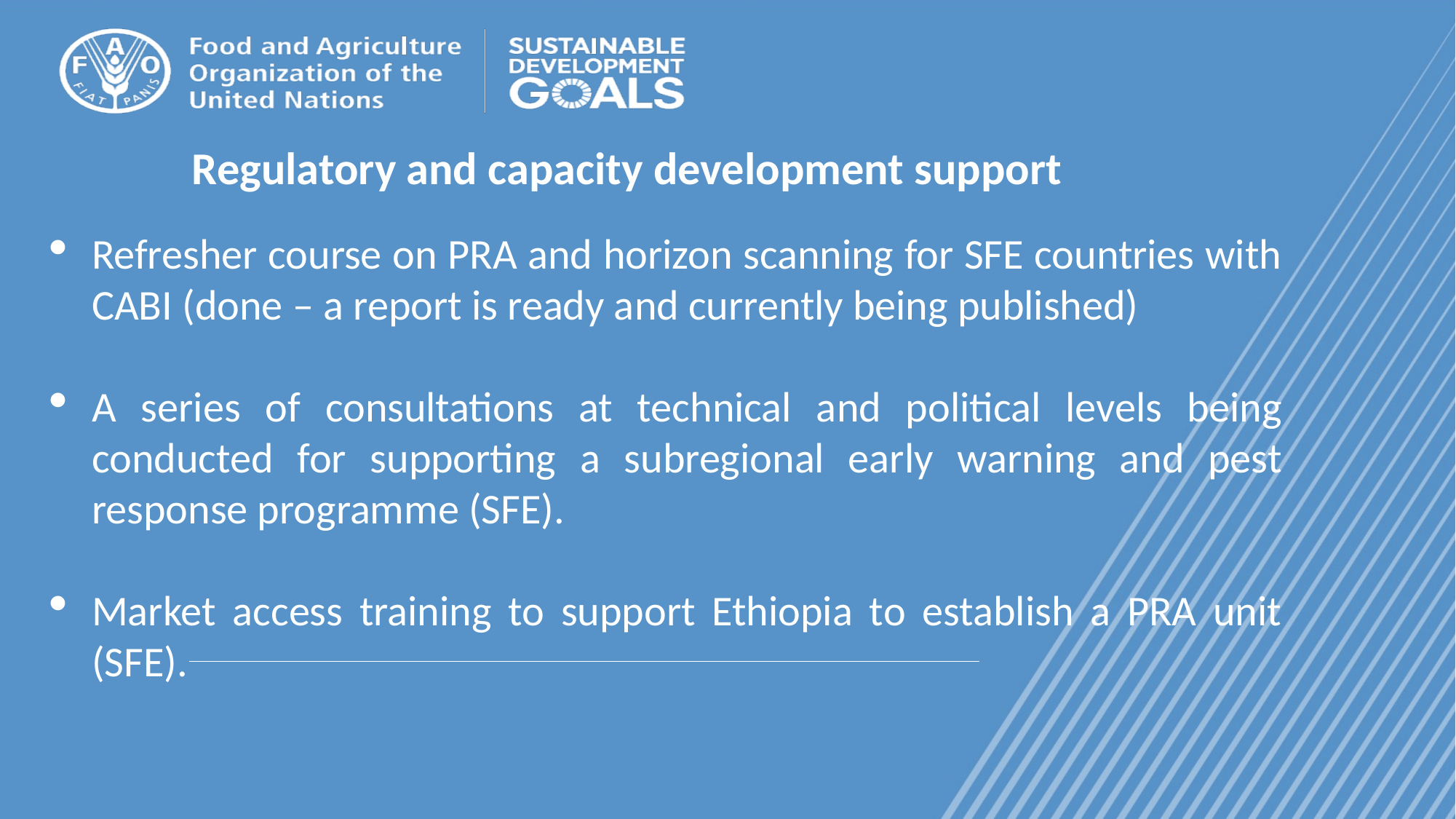

# Regulatory and capacity development support
Refresher course on PRA and horizon scanning for SFE countries with CABI (done – a report is ready and currently being published)

A series of consultations at technical and political levels being conducted for supporting a subregional early warning and pest response programme (SFE).

Market access training to support Ethiopia to establish a PRA unit (SFE).